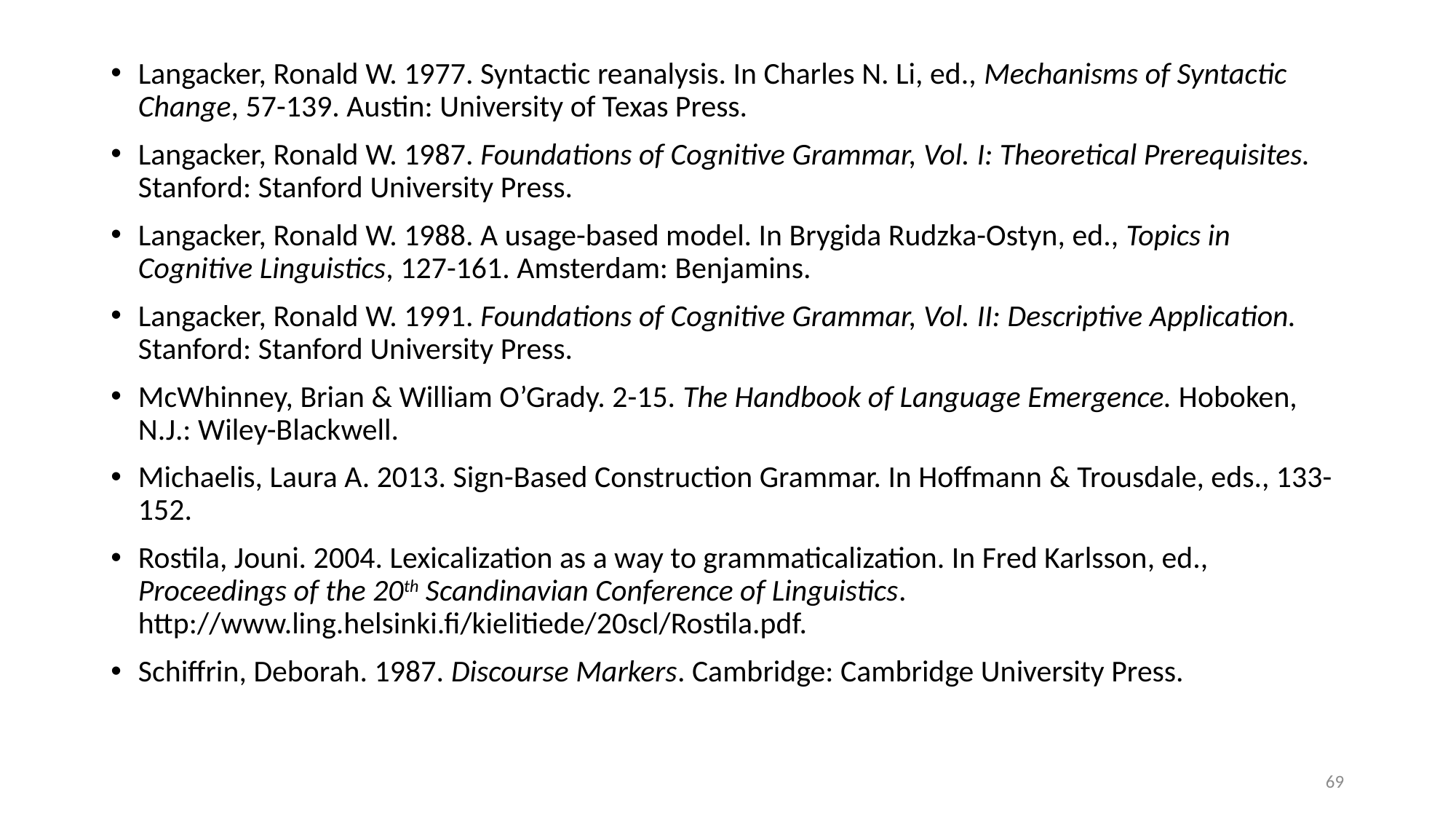

Langacker, Ronald W. 1977. Syntactic reanalysis. In Charles N. Li, ed., Mechanisms of Syntactic Change, 57-139. Austin: University of Texas Press.
Langacker, Ronald W. 1987. Foundations of Cognitive Grammar, Vol. I: Theoretical Prerequisites. Stanford: Stanford University Press.
Langacker, Ronald W. 1988. A usage-based model. In Brygida Rudzka-Ostyn, ed., Topics in Cognitive Linguistics, 127-161. Amsterdam: Benjamins.
Langacker, Ronald W. 1991. Foundations of Cognitive Grammar, Vol. II: Descriptive Application. Stanford: Stanford University Press.
McWhinney, Brian & William O’Grady. 2-15. The Handbook of Language Emergence. Hoboken, N.J.: Wiley-Blackwell.
Michaelis, Laura A. 2013. Sign-Based Construction Grammar. In Hoffmann & Trousdale, eds., 133-152.
Rostila, Jouni. 2004. Lexicalization as a way to grammaticalization. In Fred Karlsson, ed., Proceedings of the 20th Scandinavian Conference of Linguistics. http://www.ling.helsinki.fi/kielitiede/20scl/Rostila.pdf.
Schiffrin, Deborah. 1987. Discourse Markers. Cambridge: Cambridge University Press.
69